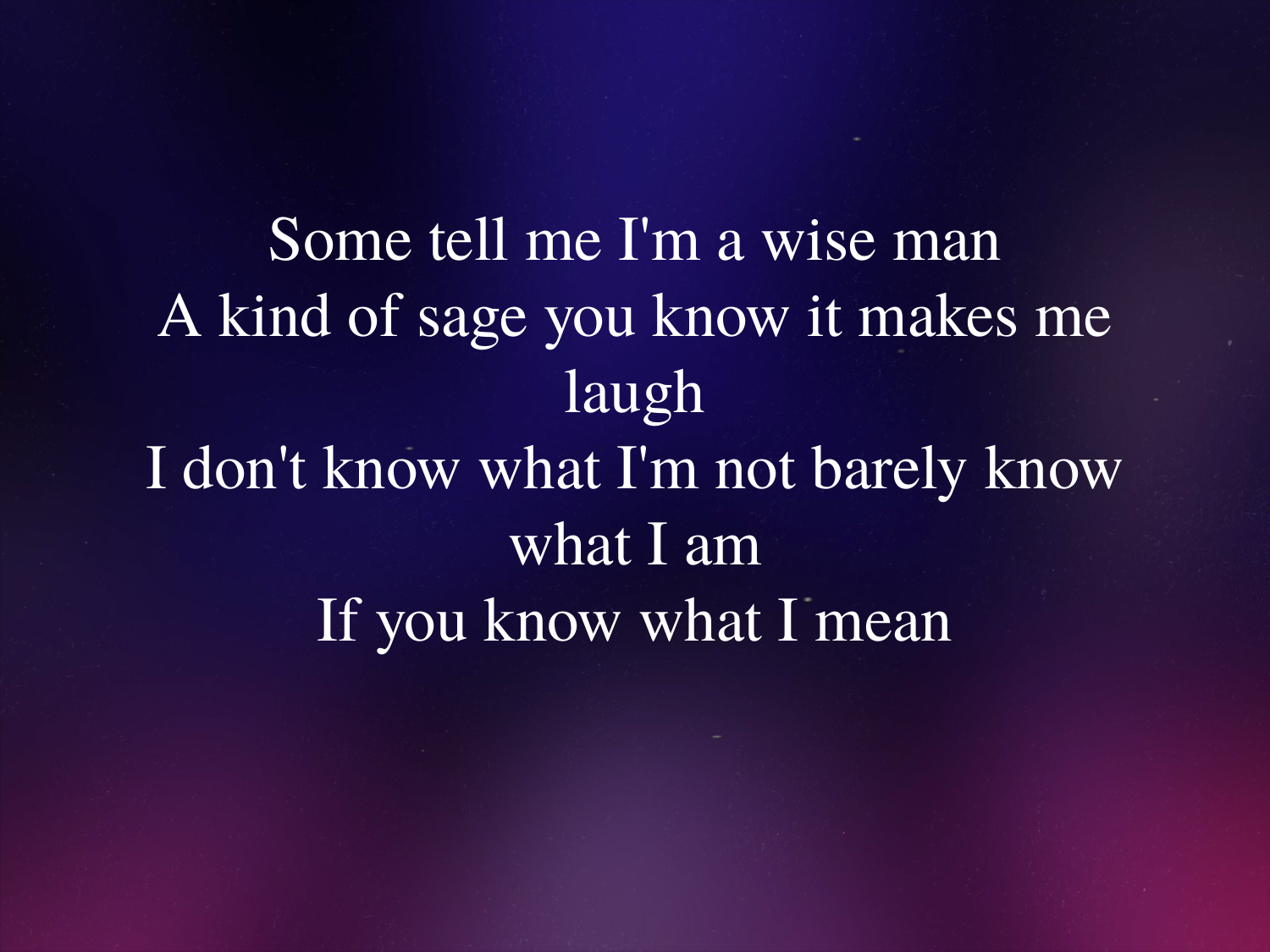

# Some tell me I'm a wise man A kind of sage you know it makes me laugh I don't know what I'm not barely know what I am If you know what I mean